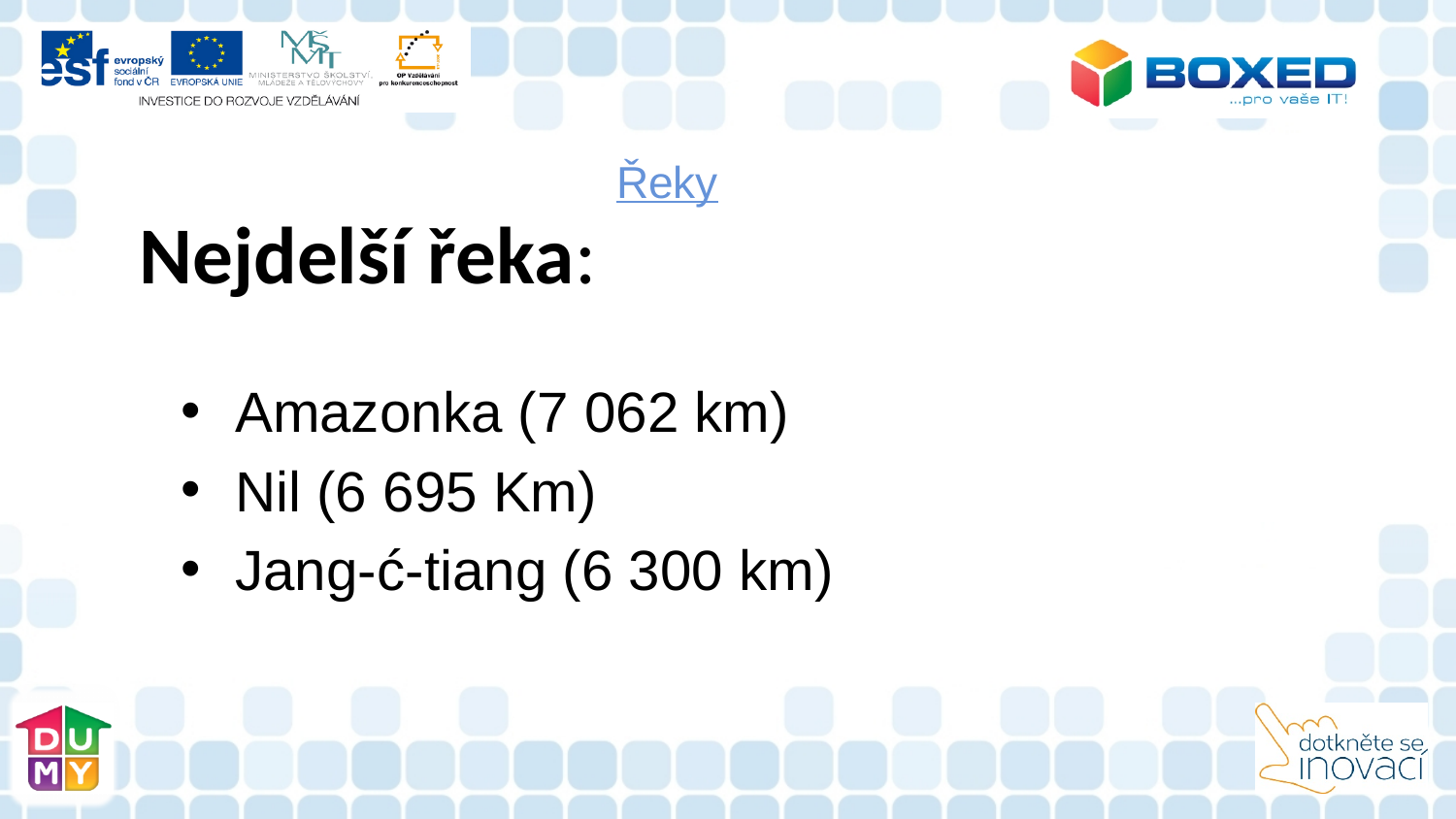

# Řeky
Nejdelší řeka:

Amazonka (7 062 km)
Nil (6 695 Km)
Jang-ć-tiang (6 300 km)